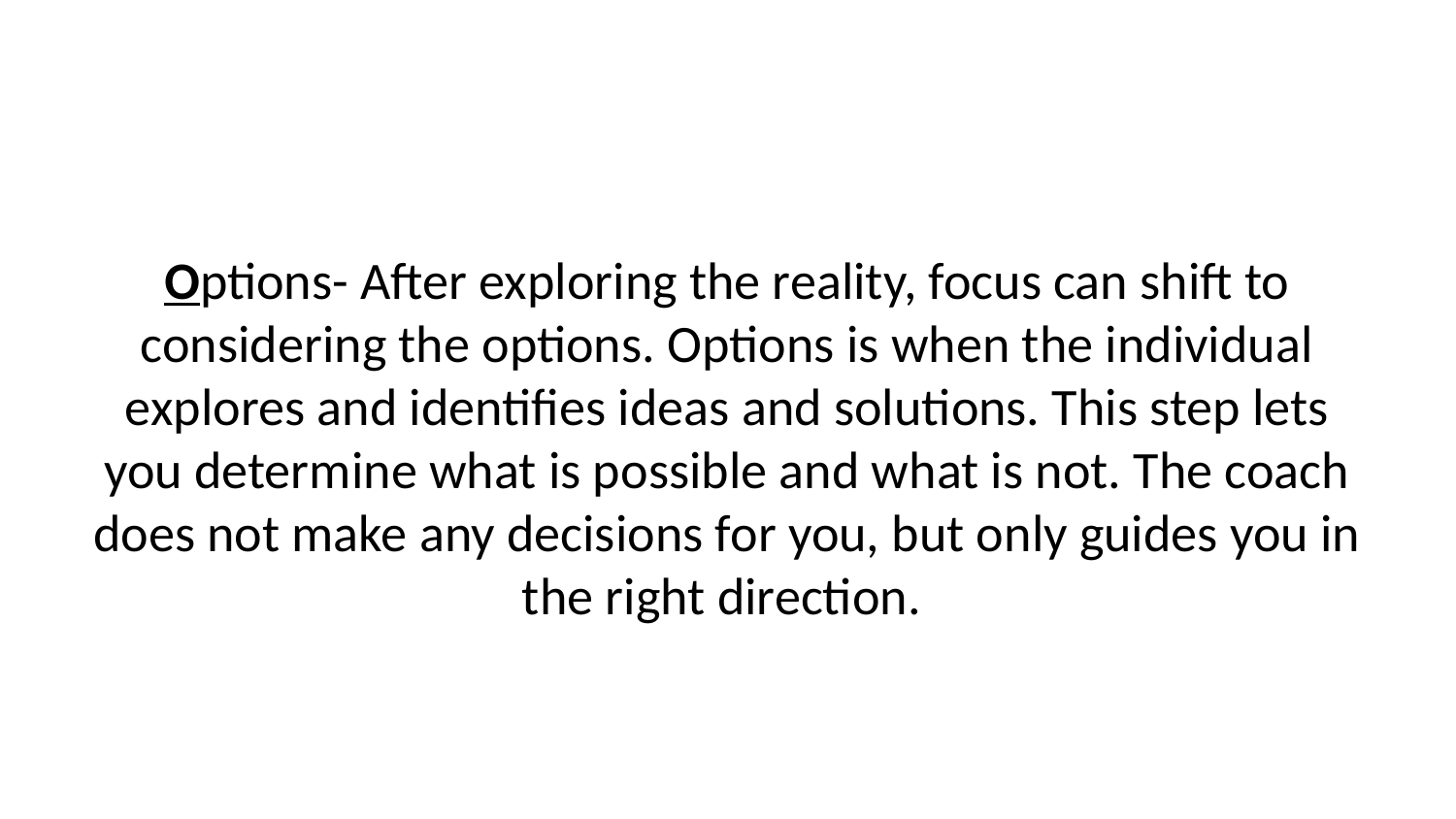

Options- After exploring the reality, focus can shift to considering the options. Options is when the individual explores and identifies ideas and solutions. This step lets you determine what is possible and what is not. The coach does not make any decisions for you, but only guides you in the right direction.